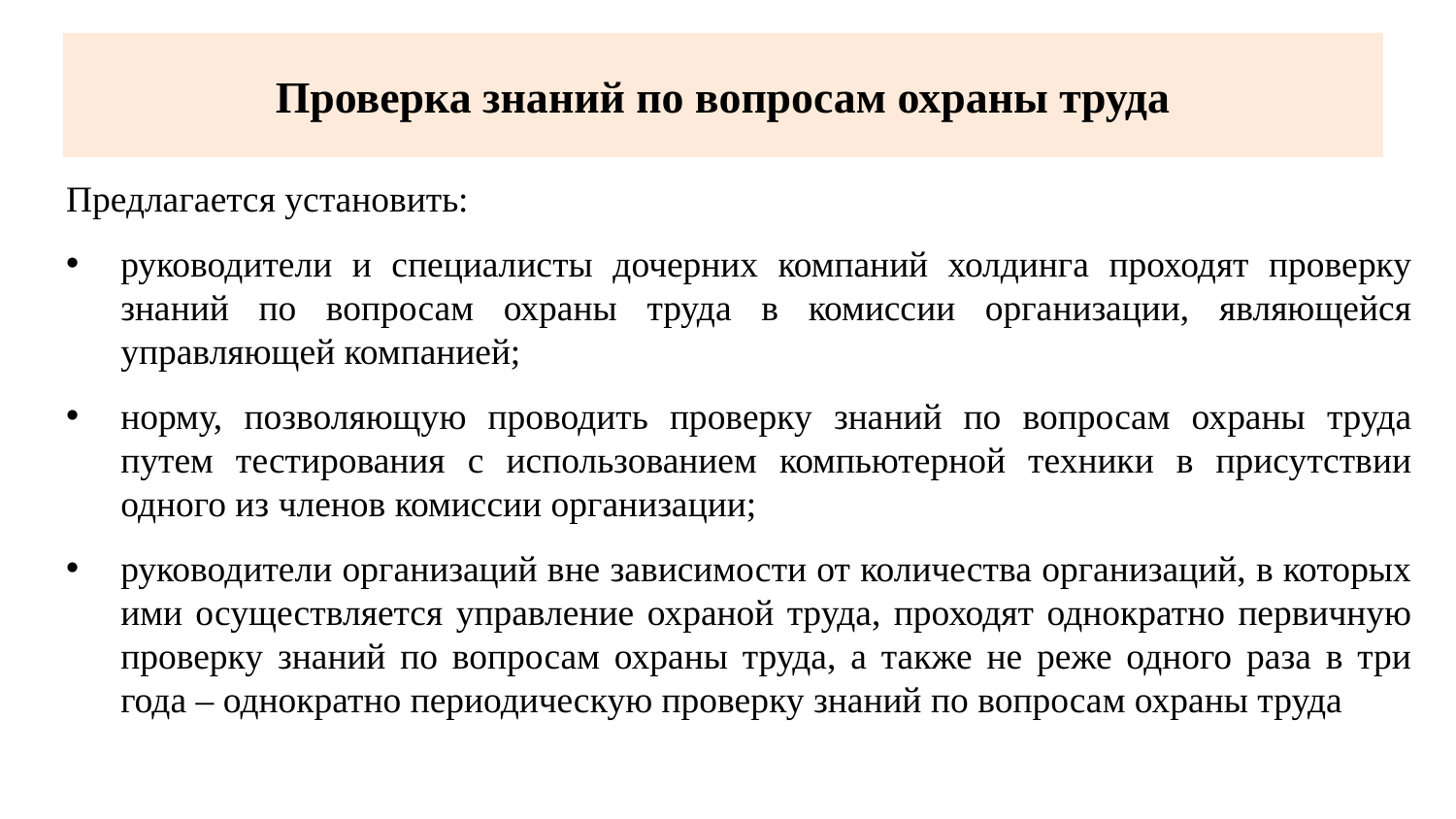

# Проверка знаний по вопросам охраны труда
Предлагается установить:

руководители и специалисты дочерних компаний холдинга проходят проверку знаний по вопросам охраны труда в комиссии организации, являющейся управляющей компанией;

норму, позволяющую проводить проверку знаний по вопросам охраны труда путем тестирования с использованием компьютерной техники в присутствии одного из членов комиссии организации;

руководители организаций вне зависимости от количества организаций, в которых ими осуществляется управление охраной труда, проходят однократно первичную проверку знаний по вопросам охраны труда, а также не реже одного раза в три года – однократно периодическую проверку знаний по вопросам охраны труда